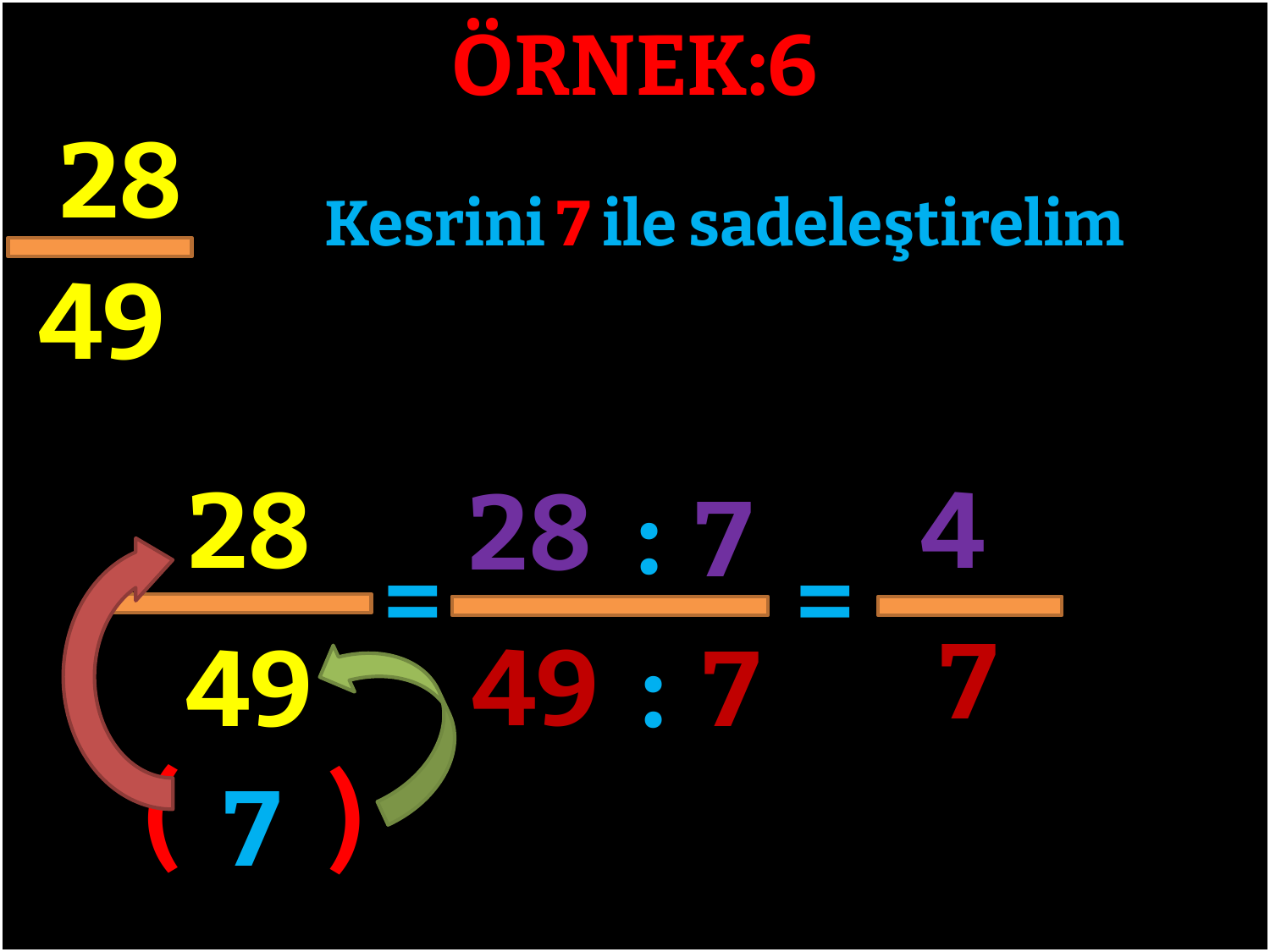

ÖRNEK:6
28
Kesrini 7 ile sadeleştirelim

49
#
28
4
28
:
7
=
=

7
49
49
7
:

(
)
7